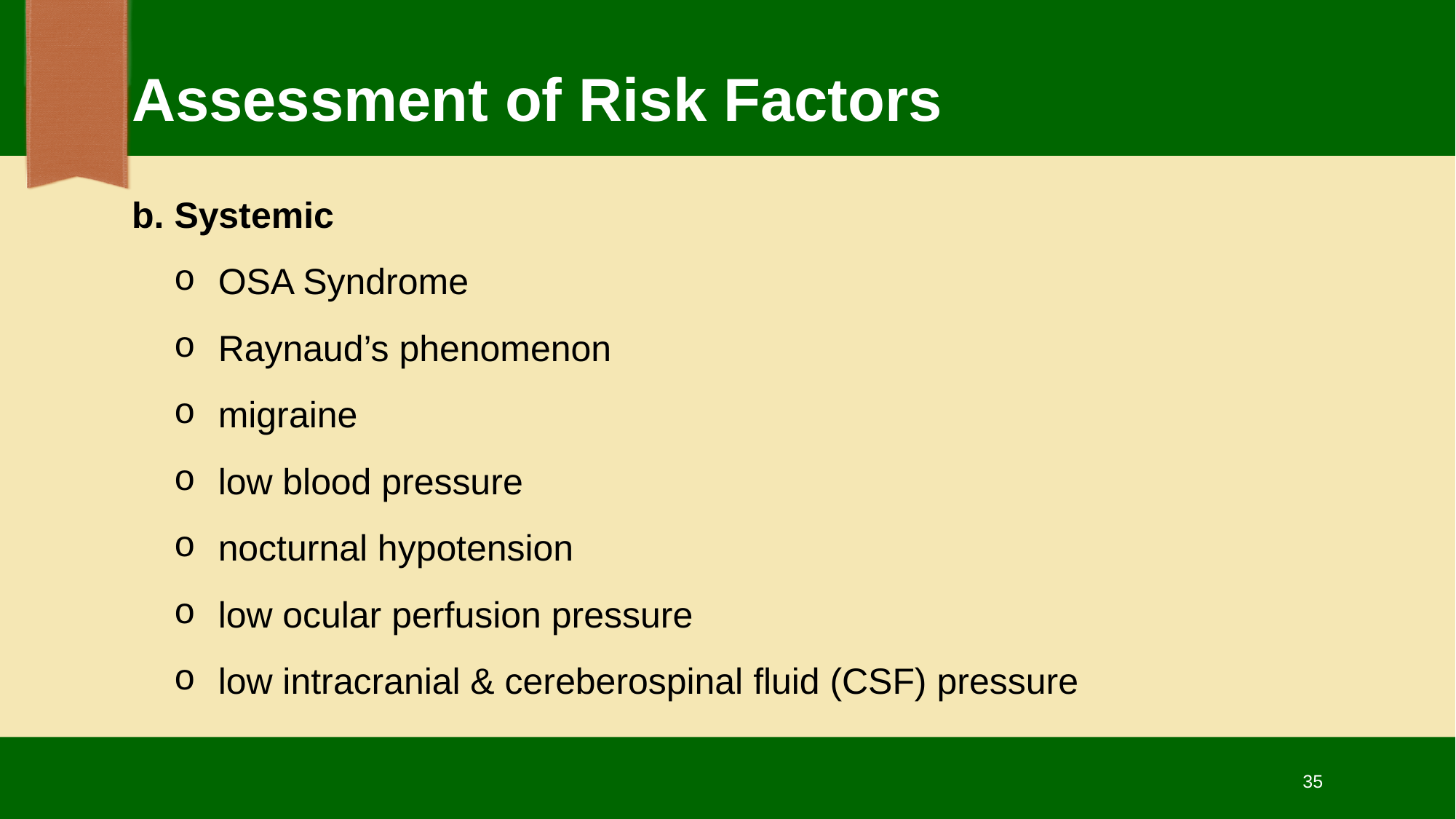

# Assessment of Risk Factors
b. Systemic
OSA Syndrome
Raynaud’s phenomenon
migraine
low blood pressure
nocturnal hypotension
low ocular perfusion pressure
low intracranial & cereberospinal fluid (CSF) pressure
35